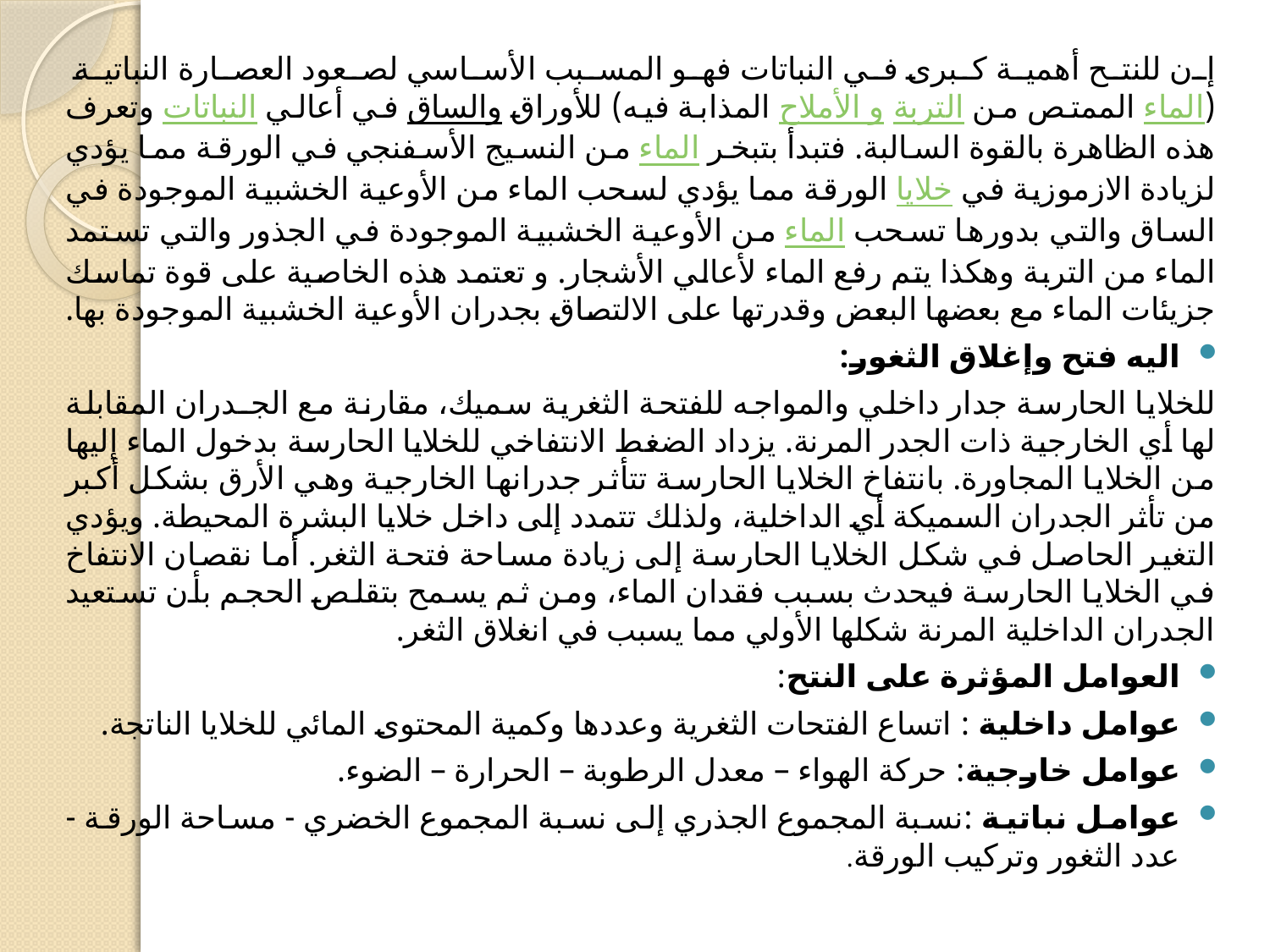

#
إن للنتح أهمية كبرى في النباتات فهو المسبب الأساسي لصعود العصارة النباتية
(الماء الممتص من التربة و الأملاح المذابة فيه) للأوراق والساق في أعالي النباتات وتعرف هذه الظاهرة بالقوة السالبة. فتبدأ بتبخر الماء من النسيج الأسفنجي في الورقة مما يؤدي لزيادة الازموزية في خلايا الورقة مما يؤدي لسحب الماء من الأوعية الخشبية الموجودة في الساق والتي بدورها تسحب الماء من الأوعية الخشبية الموجودة في الجذور والتي تستمد الماء من التربة وهكذا يتم رفع الماء لأعالي الأشجار. و تعتمد هذه الخاصية على قوة تماسك جزيئات الماء مع بعضها البعض وقدرتها على الالتصاق بجدران الأوعية الخشبية الموجودة بها.
اليه فتح وإغلاق الثغور:
للخلايا الحارسة جدار داخلي والمواجه للفتحة الثغرية سميك، مقارنة مع الجـدران المقابلة لها أي الخارجية ذات الجدر المرنة. يزداد الضغط الانتفاخي للخلايا الحارسة بدخول الماء إليها من الخلايا المجاورة. بانتفاخ الخلايا الحارسة تتأثر جدرانها الخارجية وهي الأرق بشكل أكبر من تأثر الجدران السميكة أي الداخلية، ولذلك تتمدد إلى داخل خلايا البشرة المحيطة. ويؤدي التغير الحاصل في شكل الخلايا الحارسة إلى زيادة مساحة فتحة الثغر. أما نقصان الانتفاخ في الخلايا الحارسة فيحدث بسبب فقدان الماء، ومن ثم يسمح بتقلص الحجم بأن تستعيد الجدران الداخلية المرنة شكلها الأولي مما يسبب في انغلاق الثغر.
العوامل المؤثرة على النتح:
عوامل داخلية : اتساع الفتحات الثغرية وعددها وكمية المحتوى المائي للخلايا الناتجة.
عوامل خارجية: حركة الهواء – معدل الرطوبة – الحرارة – الضوء.
عوامل نباتية :نسبة المجموع الجذري إلى نسبة المجموع الخضري - مساحة الورقة - عدد الثغور وتركيب الورقة.